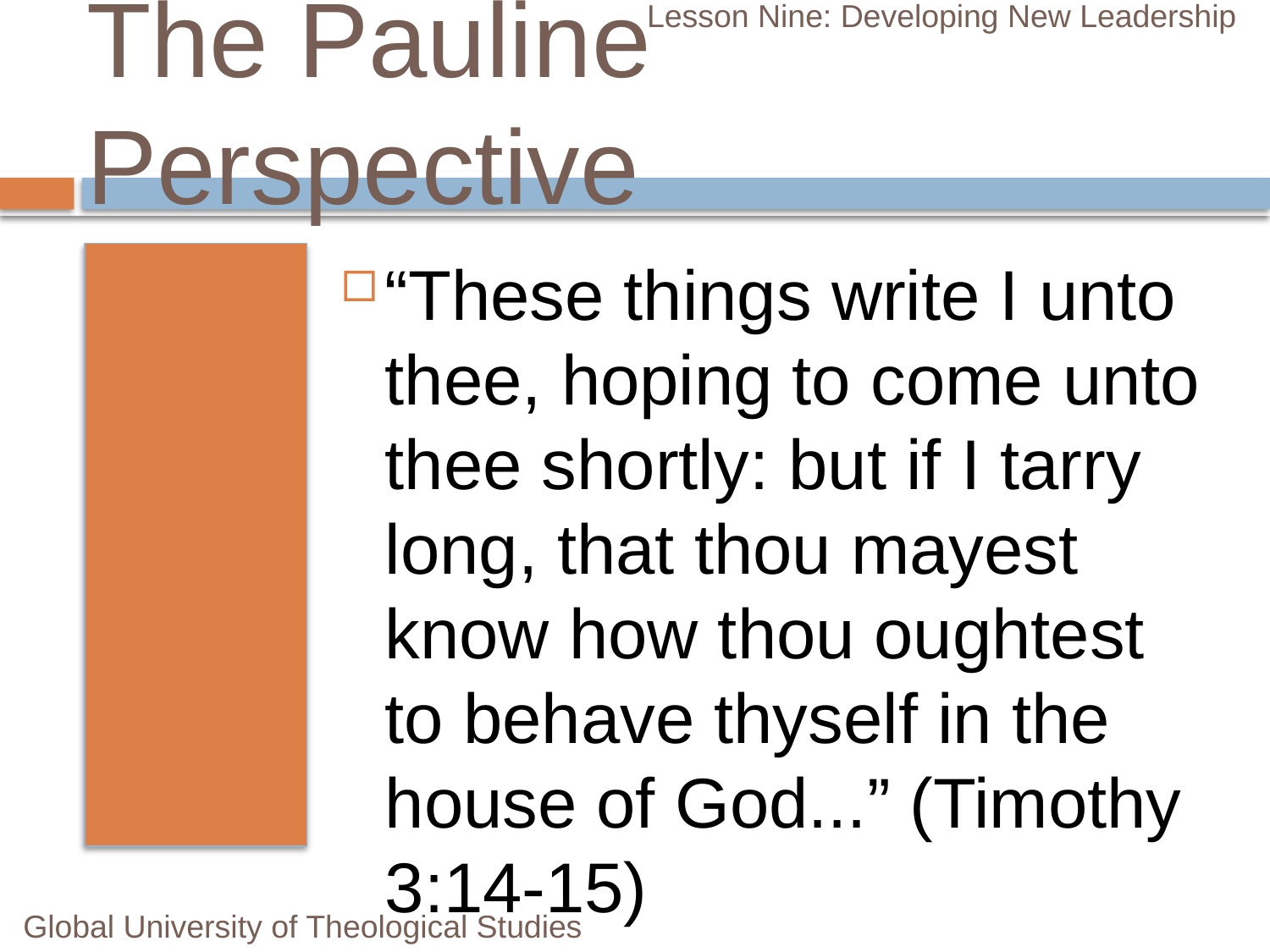

Lesson Nine: Developing New Leadership
# The Pauline Perspective

“These things write I unto thee, hoping to come unto thee shortly: but if I tarry long, that thou mayest know how thou oughtest to behave thyself in the house of God...” (Timothy 3:14-15)
Global University of Theological Studies